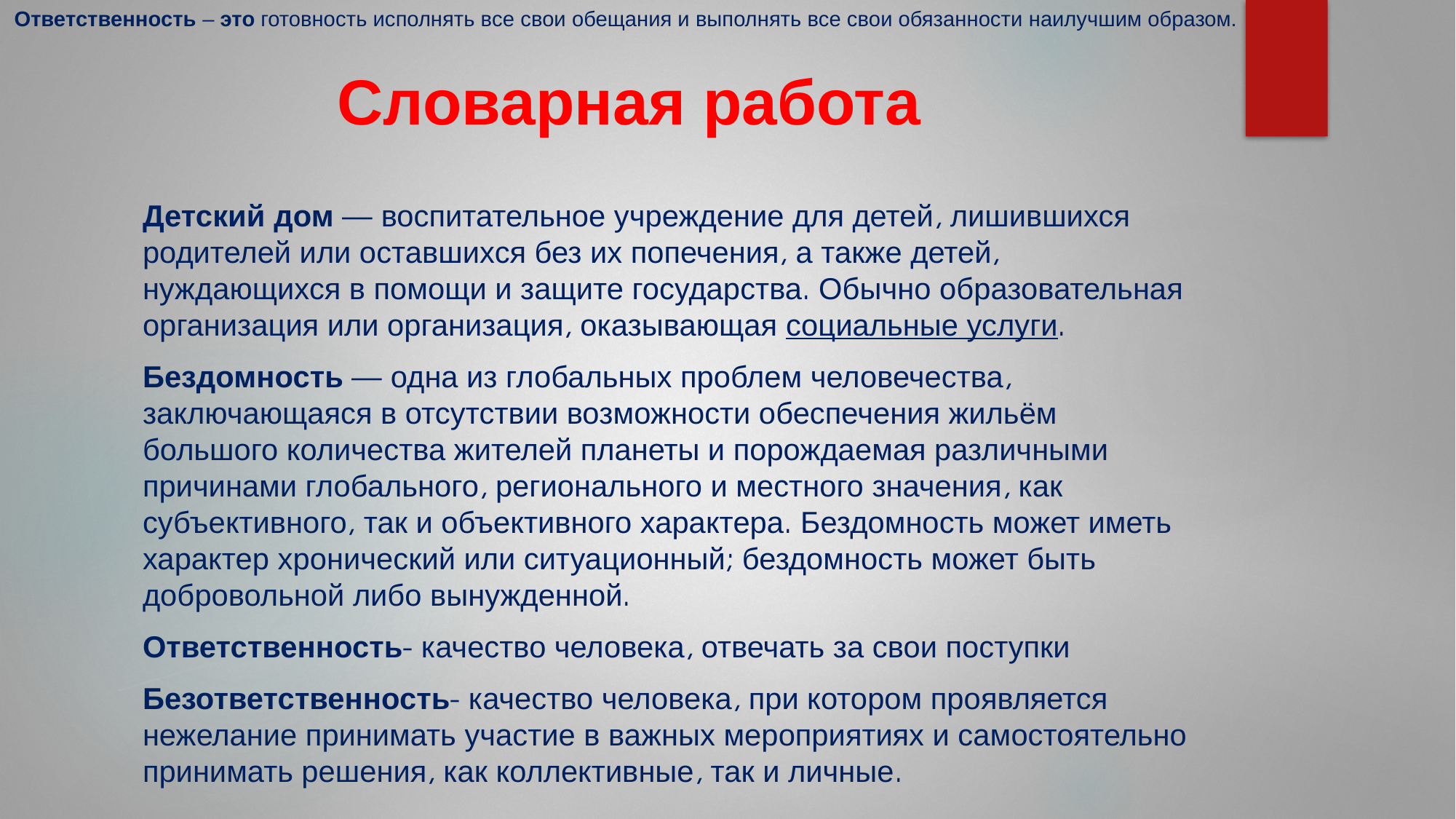

Ответственность – это готовность исполнять все свои обещания и выполнять все свои обязанности наилучшим образом.
# Словарная работа
Детский дом — воспитательное учреждение для детей, лишившихся родителей или оставшихся без их попечения, а также детей, нуждающихся в помощи и защите государства. Обычно образовательная организация или организация, оказывающая социальные услуги.
Бездомность — одна из глобальных проблем человечества, заключающаяся в отсутствии возможности обеспечения жильём большого количества жителей планеты и порождаемая различными причинами глобального, регионального и местного значения, как субъективного, так и объективного характера. Бездомность может иметь характер хронический или ситуационный; бездомность может быть добровольной либо вынужденной.
Ответственность- качество человека, отвечать за свои поступки
Безответственность- качество человека, при котором проявляется нежелание принимать участие в важных мероприятиях и самостоятельно принимать решения, как коллективные, так и личные.